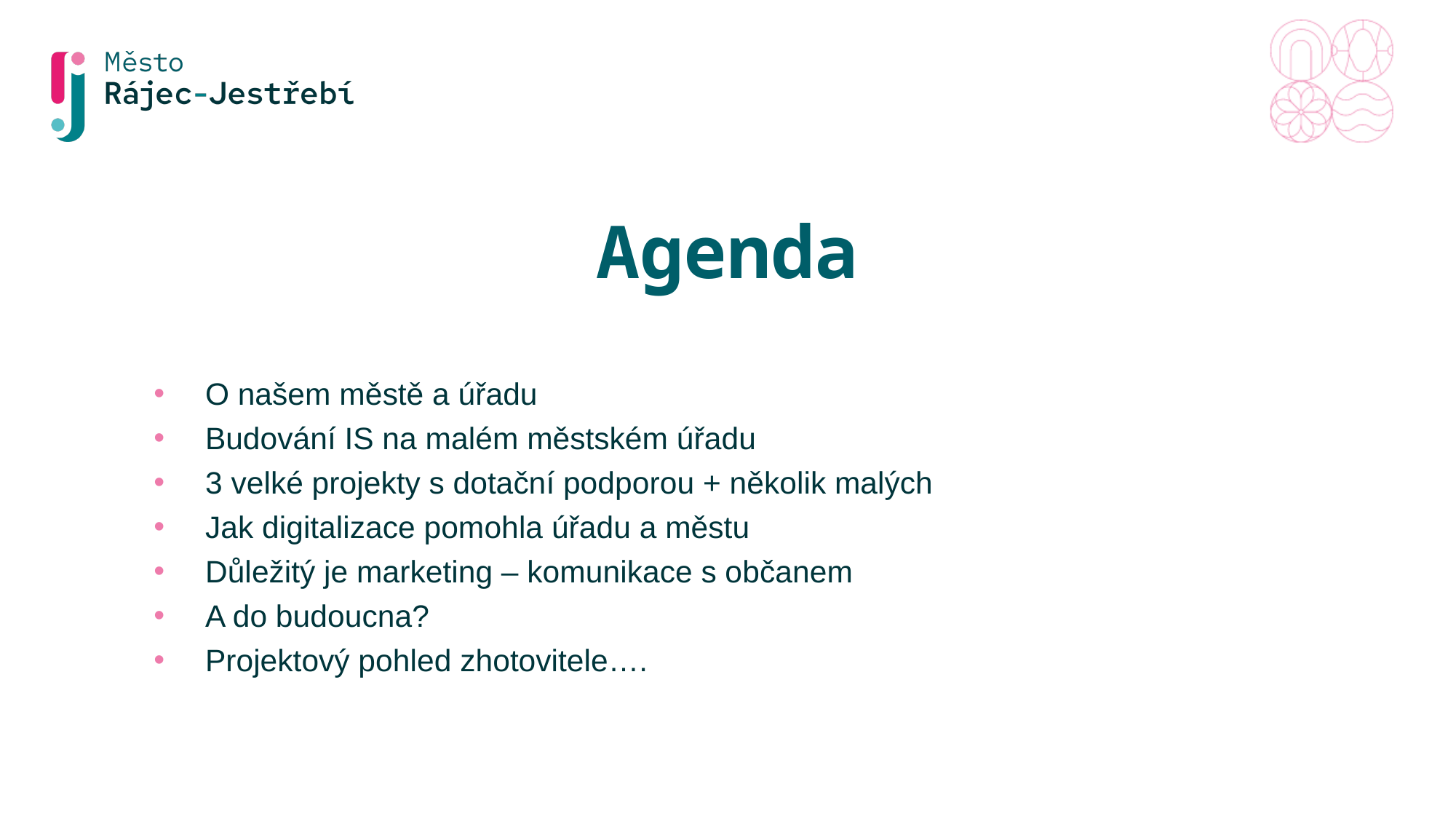

# Agenda
O našem městě a úřadu
Budování IS na malém městském úřadu
3 velké projekty s dotační podporou + několik malých
Jak digitalizace pomohla úřadu a městu
Důležitý je marketing – komunikace s občanem
A do budoucna?
Projektový pohled zhotovitele….